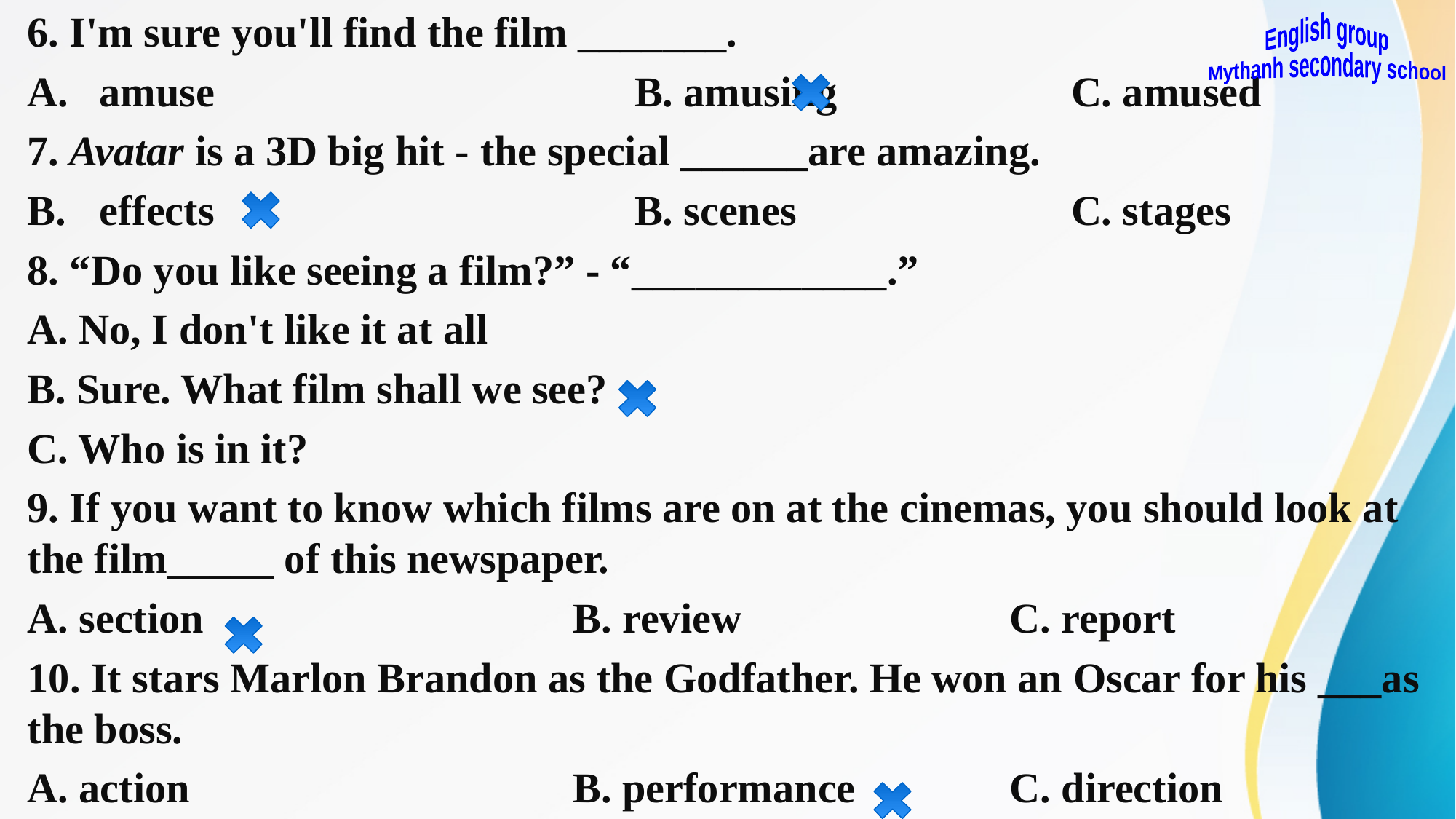

6. I'm sure you'll find the film _______.
 amuse				B. amusing			C. amused
7. Avatar is a 3D big hit - the special ______are amazing.
 effects				B. scenes			C. stages
8. “Do you like seeing a film?” - “____________.”
A. No, I don't like it at all
B. Sure. What film shall we see?
C. Who is in it?
9. If you want to know which films are on at the cinemas, you should look at the film_____ of this newspaper.
A. section				B. review			C. report
10. It stars Marlon Brandon as the Godfather. He won an Oscar for his ___as the boss.
A. action				B. performance		C. direction

English group
Mythanh secondary school